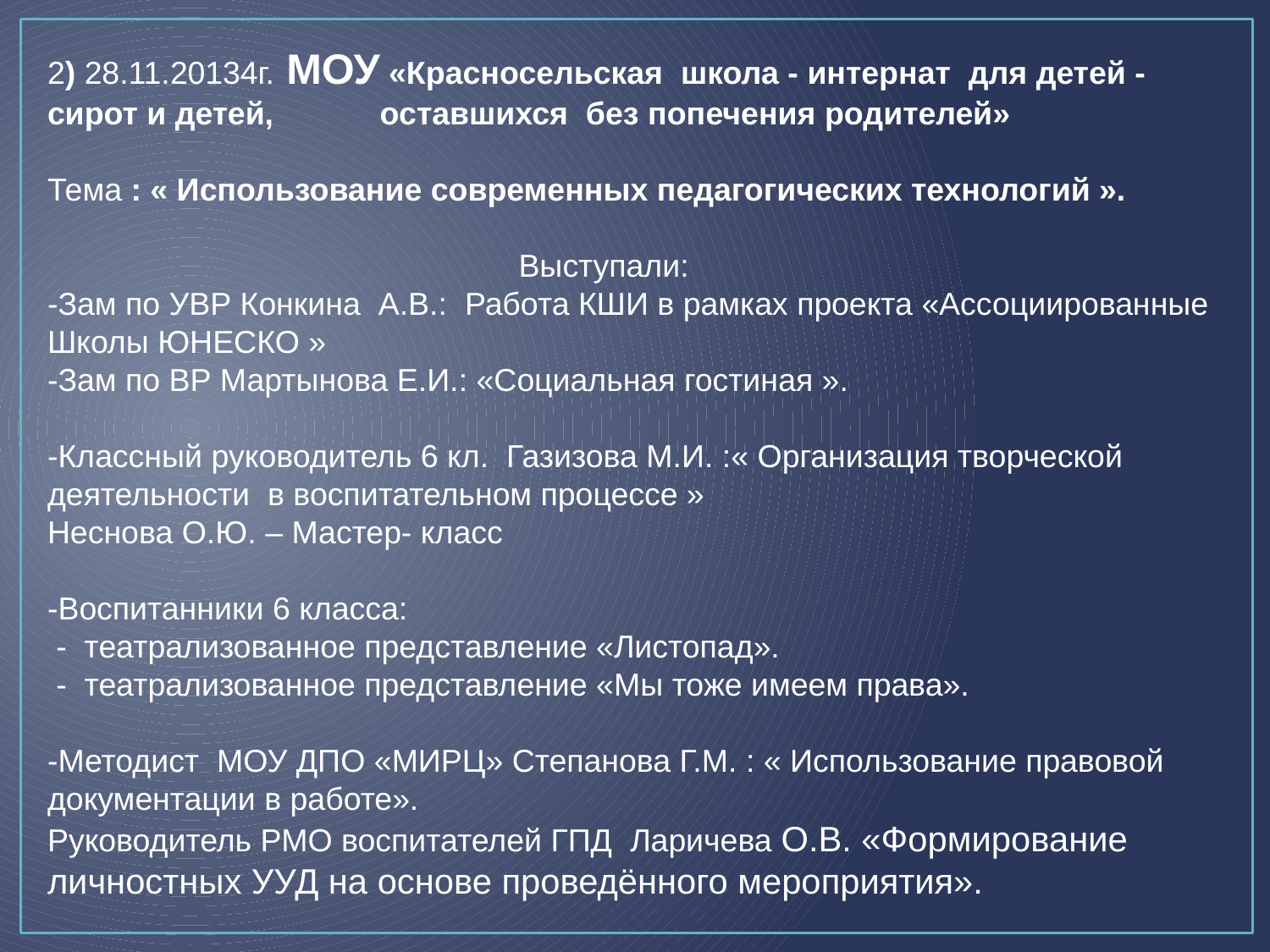

2) 28.11.20134г. МОУ «Красносельская  школа - интернат  для детей - сирот и детей,            оставшихся  без попечения родителей»

Тема : « Использование современных педагогических технологий ».

                                                     Выступали:
-Зам по УВР Конкина  А.В.:  Работа КШИ в рамках проекта «Ассоциированные Школы ЮНЕСКО »
-Зам по ВР Мартынова Е.И.: «Социальная гостиная ».

-Классный руководитель 6 кл.  Газизова М.И. :« Организация творческой деятельности  в воспитательном процессе »
Неснова О.Ю. – Мастер- класс

-Воспитанники 6 класса:
 -  театрализованное представление «Листопад».
 -  театрализованное представление «Мы тоже имеем права».

-Методист  МОУ ДПО «МИРЦ» Степанова Г.М. : « Использование правовой документации в работе».
Руководитель РМО воспитателей ГПД  Ларичева О.В. «Формирование  личностных УУД на основе проведённого мероприятия».